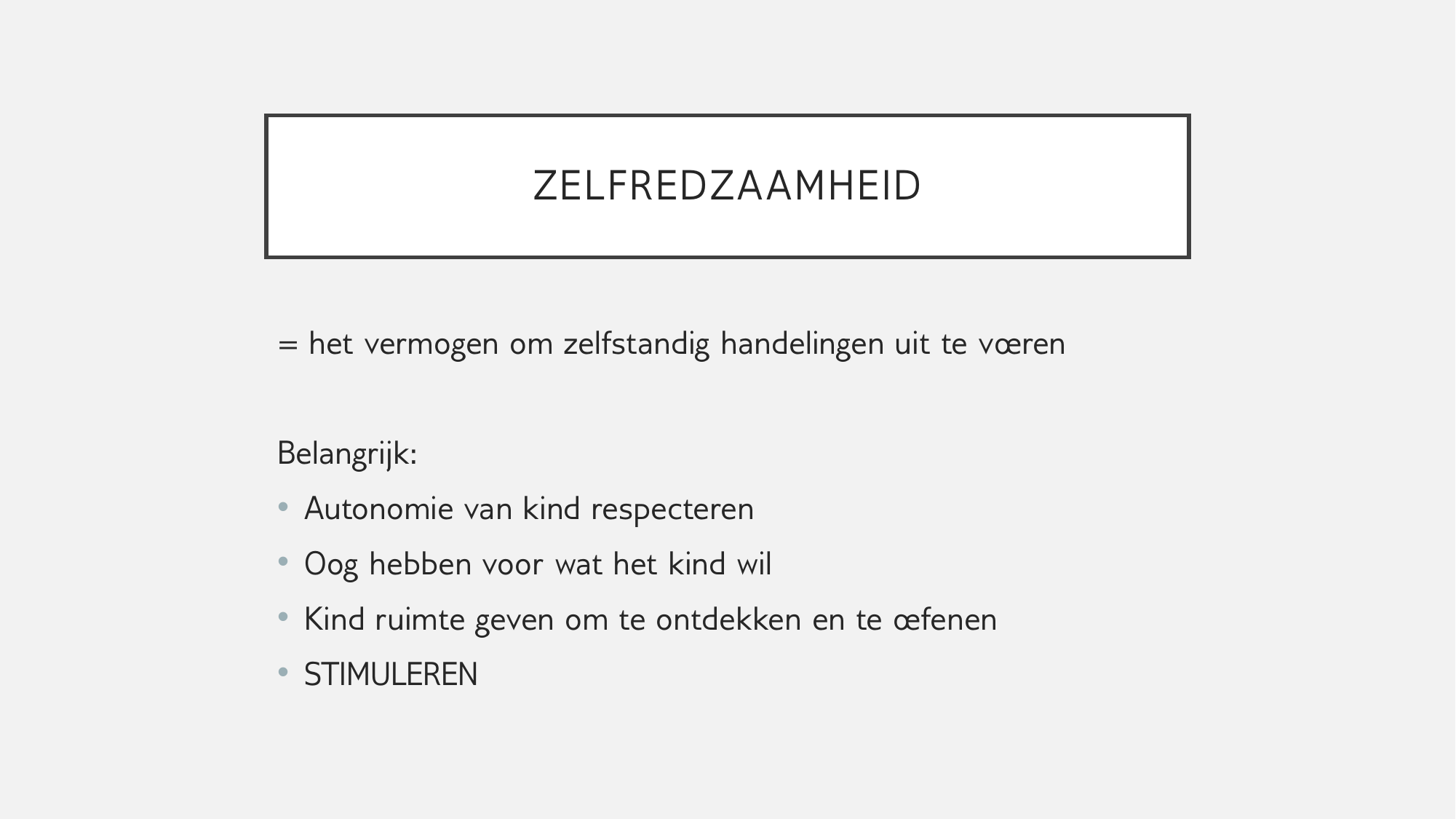

# zelfredzaamheid
= het vermogen om zelfstandig handelingen uit te voeren

Belangrijk:
Autonomie van kind respecteren
Oog hebben voor wat het kind wil
Kind ruimte geven om te ontdekken en te oefenen
STIMULEREN